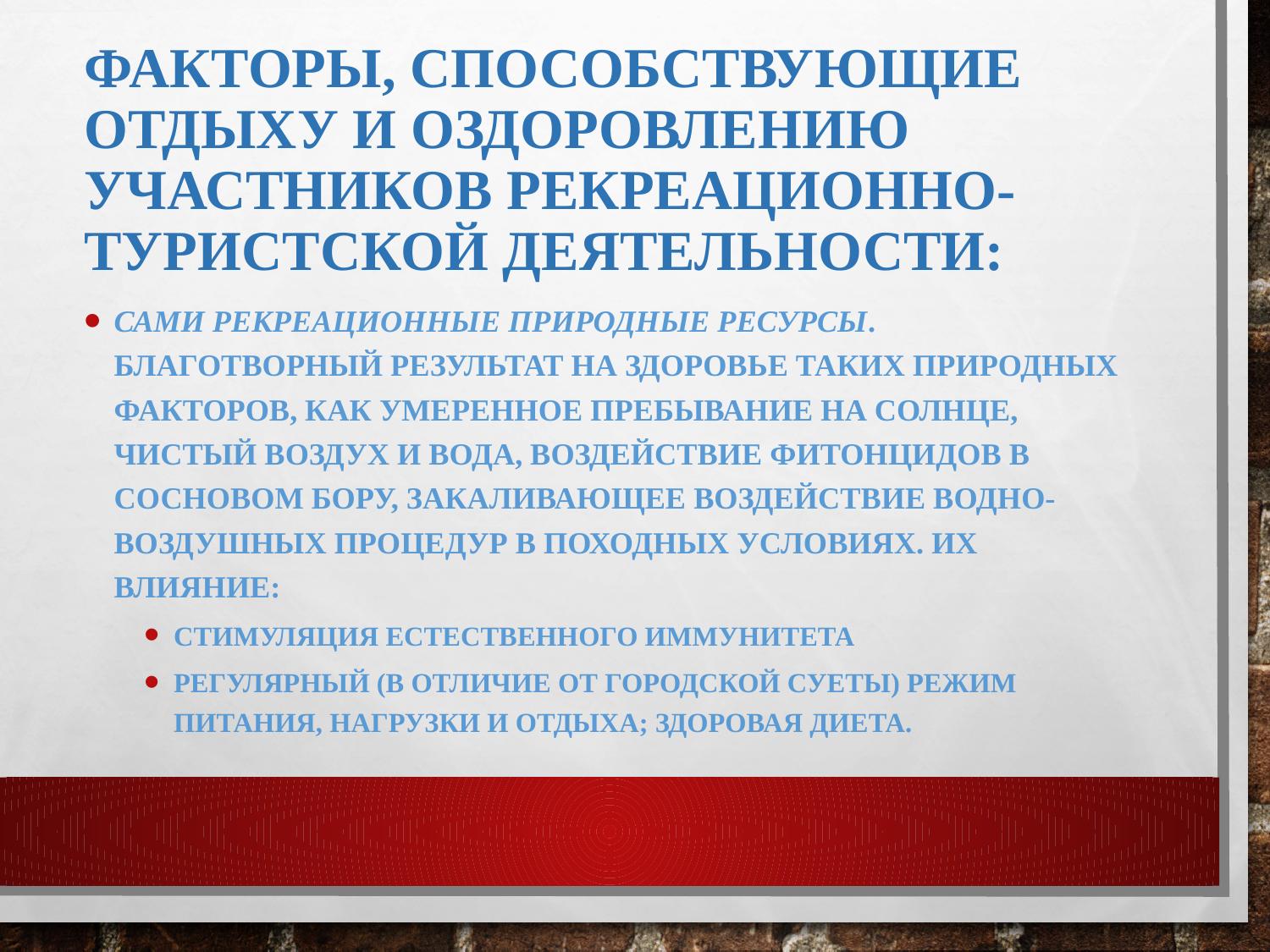

# Факторы, способствующие отдыху и оздоровлению участников рекреационно-туристской деятельности:
Сами рекреационные природные ресурсы. Благотворный результат на здоровье таких природных факторов, как умеренное пребывание на солнце, чистый воздух и вода, воздействие фитонцидов в сосновом бору, закаливающее воздействие водно-воздушных процедур в походных условиях. Их влияние:
стимуляция естественного иммунитета
регулярный (в отличие от городской суеты) режим питания, нагрузки и отдыха; здоровая диета.